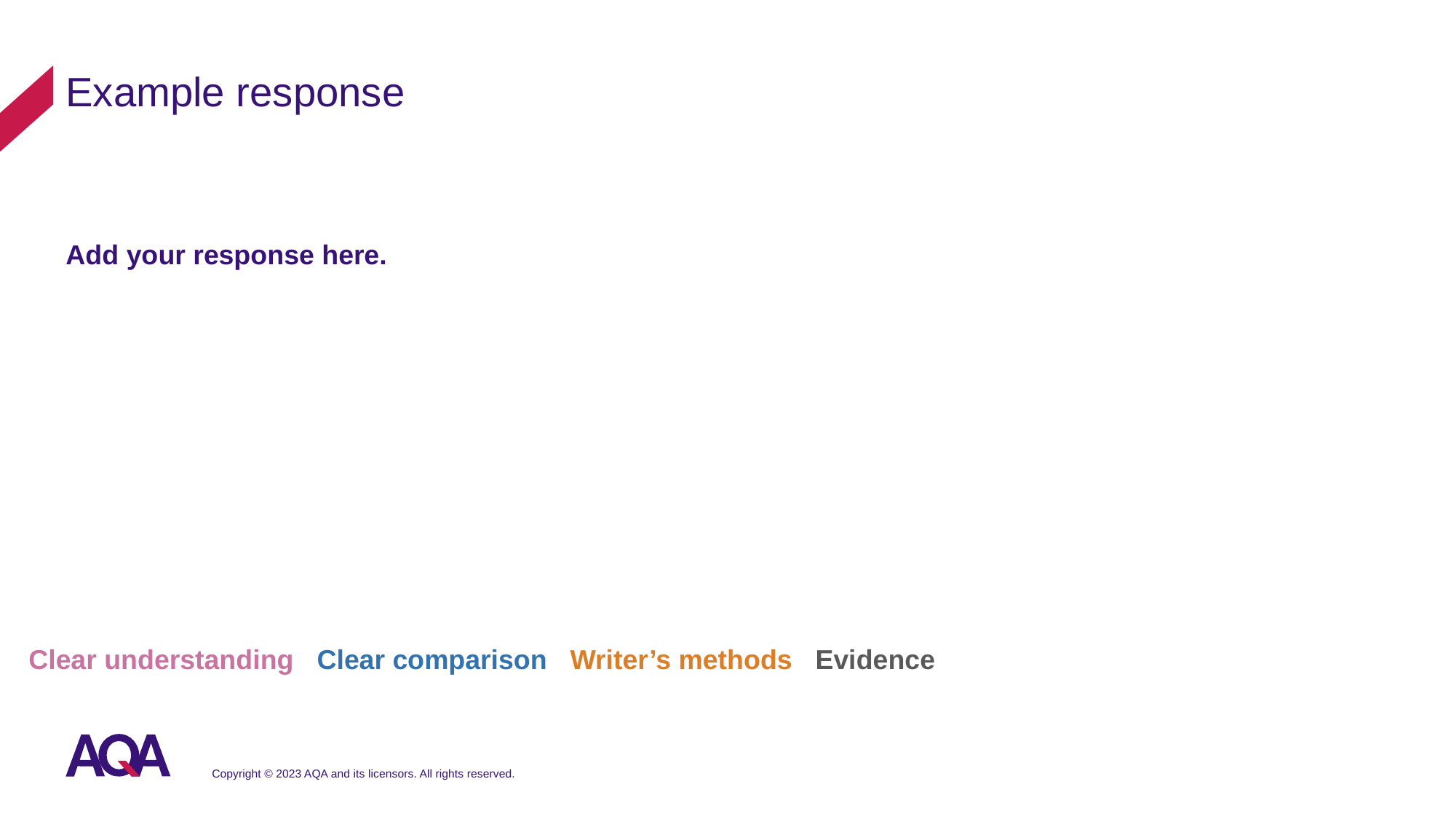

# Example response
Add your response here.

Clear understanding   Clear comparison   Writer’s methods   Evidence

Copyright © 2023 AQA and its licensors. All rights reserved.